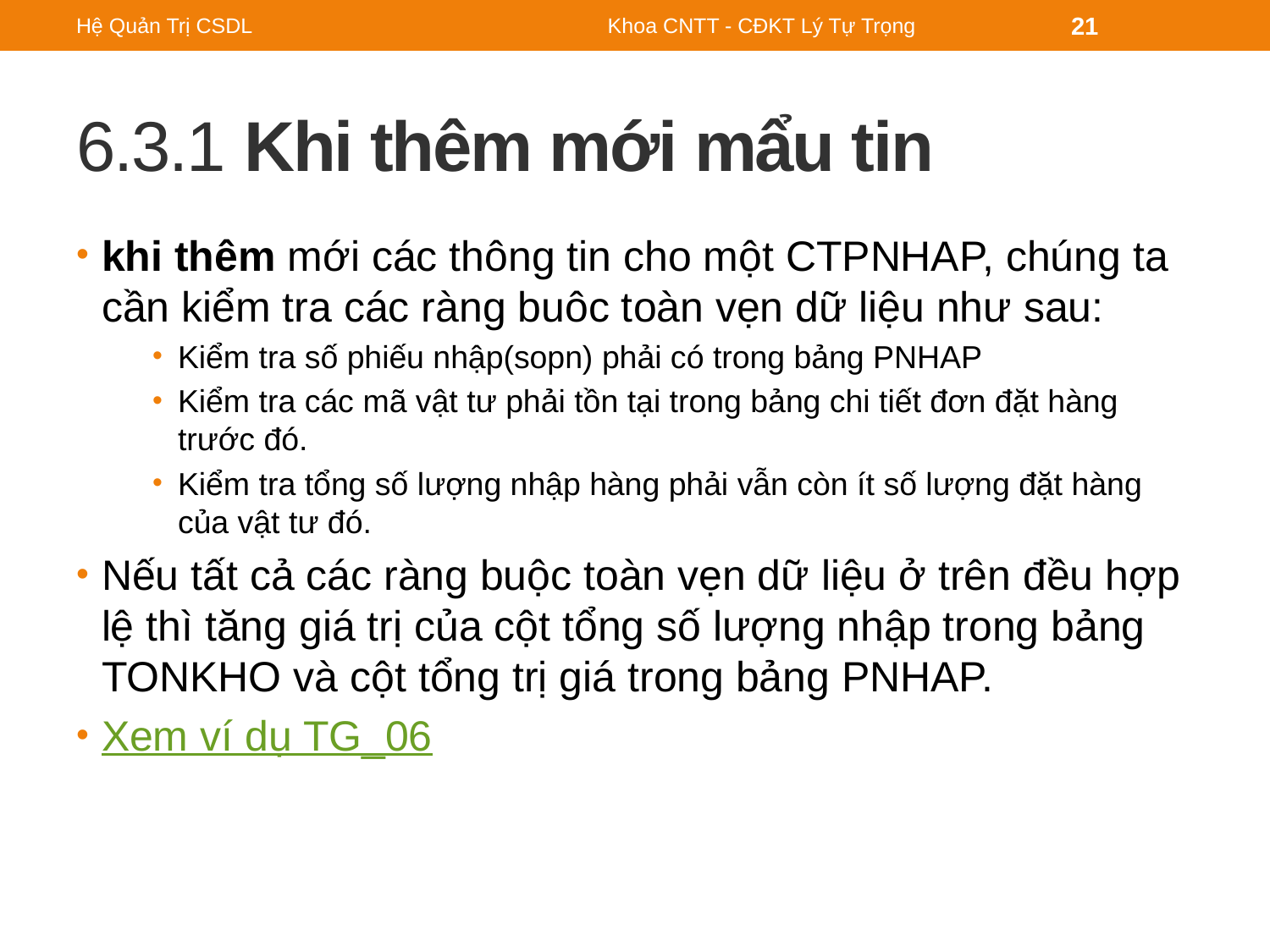

Hệ Quản Trị CSDL
Khoa CNTT - CĐKT Lý Tự Trọng
21
# 6.3.1 Khi thêm mới mẩu tin
khi thêm mới các thông tin cho một CTPNHAP, chúng ta cần kiểm tra các ràng buôc toàn vẹn dữ liệu như sau:
Kiểm tra số phiếu nhập(sopn) phải có trong bảng PNHAP
Kiểm tra các mã vật tư phải tồn tại trong bảng chi tiết đơn đặt hàng trước đó.
Kiểm tra tổng số lượng nhập hàng phải vẫn còn ít số lượng đặt hàng của vật tư đó.
Nếu tất cả các ràng buộc toàn vẹn dữ liệu ở trên đều hợp lệ thì tăng giá trị của cột tổng số lượng nhập trong bảng TONKHO và cột tổng trị giá trong bảng PNHAP.
Xem ví dụ TG_06